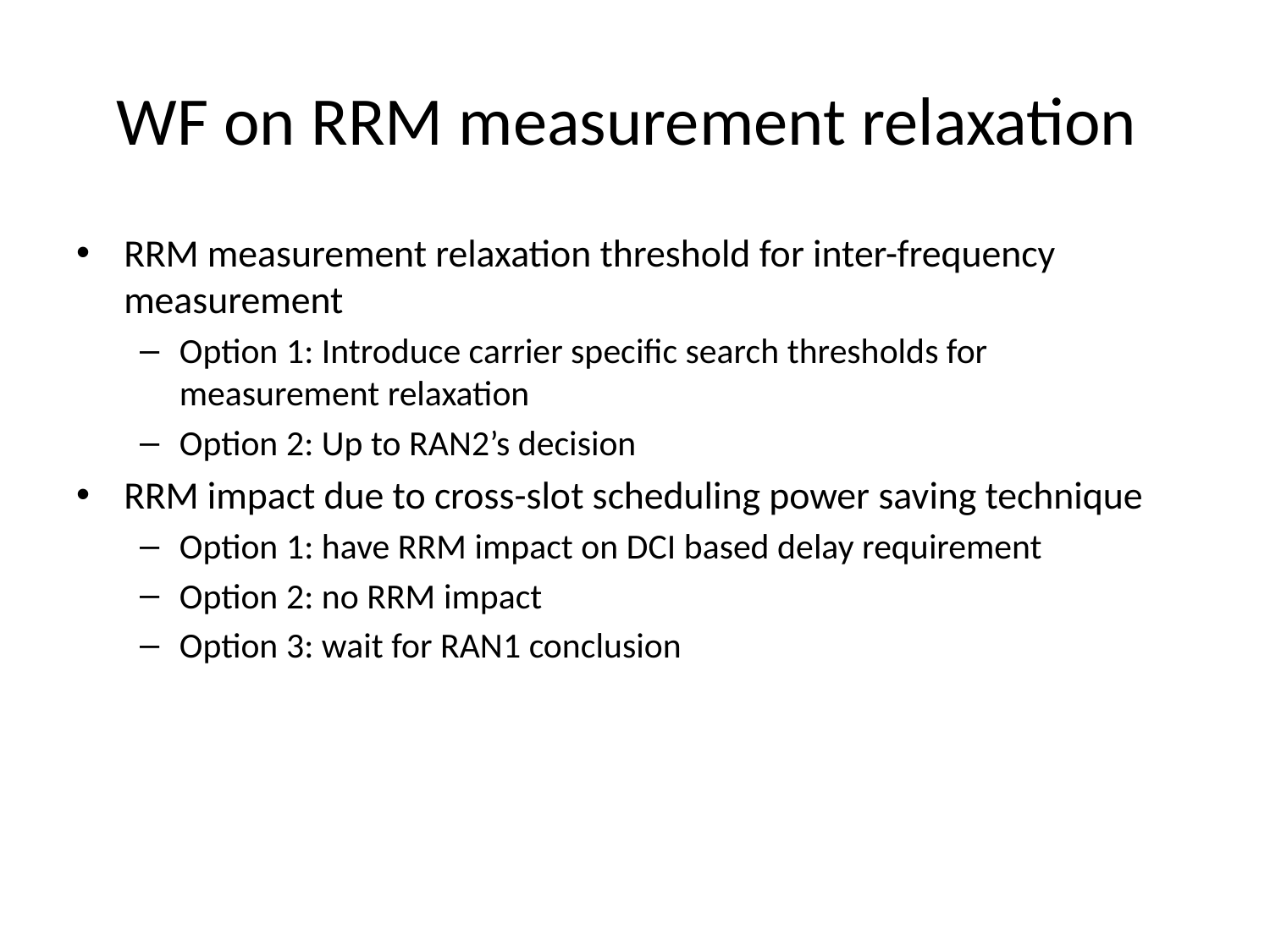

# WF on RRM measurement relaxation
RRM measurement relaxation threshold for inter-frequency measurement
Option 1: Introduce carrier specific search thresholds for measurement relaxation
Option 2: Up to RAN2’s decision
RRM impact due to cross-slot scheduling power saving technique
Option 1: have RRM impact on DCI based delay requirement
Option 2: no RRM impact
Option 3: wait for RAN1 conclusion